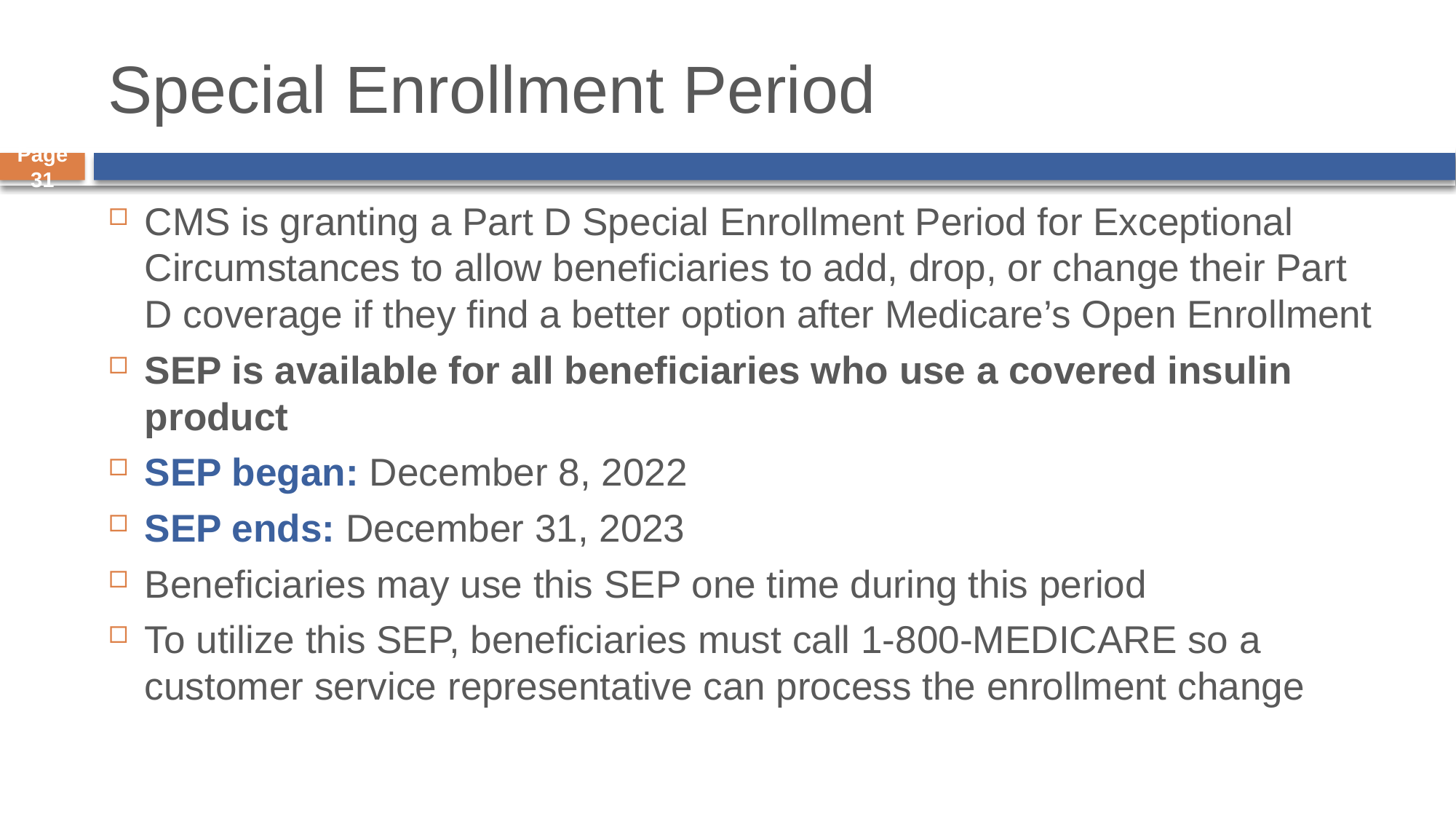

# Special Enrollment Period
CMS is granting a Part D Special Enrollment Period for Exceptional Circumstances to allow beneficiaries to add, drop, or change their Part D coverage if they find a better option after Medicare’s Open Enrollment
SEP is available for all beneficiaries who use a covered insulin product
SEP began: December 8, 2022
SEP ends: December 31, 2023
Beneficiaries may use this SEP one time during this period
To utilize this SEP, beneficiaries must call 1-800-MEDICARE so a customer service representative can process the enrollment change
 Page 31